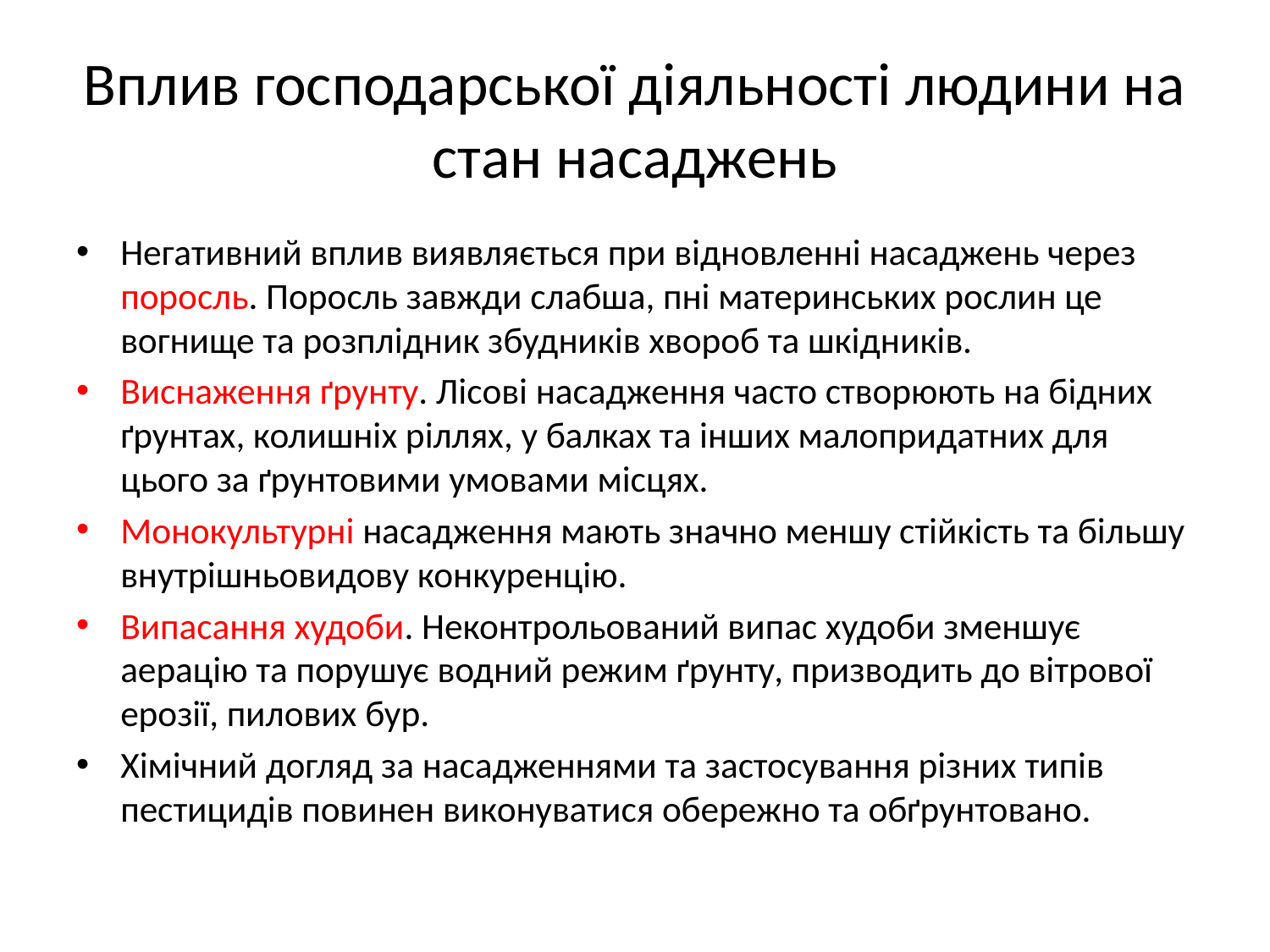

# Вплив господарської діяльності людини на стан насаджень
Негативний вплив виявляється при відновленні насаджень через поросль. Поросль завжди слабша, пні материнських рослин це вогнище та розплідник збудників хвороб та шкідників.
Виснаження ґрунту. Лісові насадження часто створюють на бідних ґрунтах, колишніх ріллях, у балках та інших малопридатних для цього за ґрунтовими умовами місцях.
Монокультурні насадження мають значно меншу стійкість та більшу внутрішньовидову конкуренцію.
Випасання худоби. Неконтрольований випас худоби зменшує аерацію та порушує водний режим ґрунту, призводить до вітрової ерозії, пилових бур.
Хімічний догляд за насадженнями та застосування різних типів пестицидів повинен виконуватися обережно та обґрунтовано.